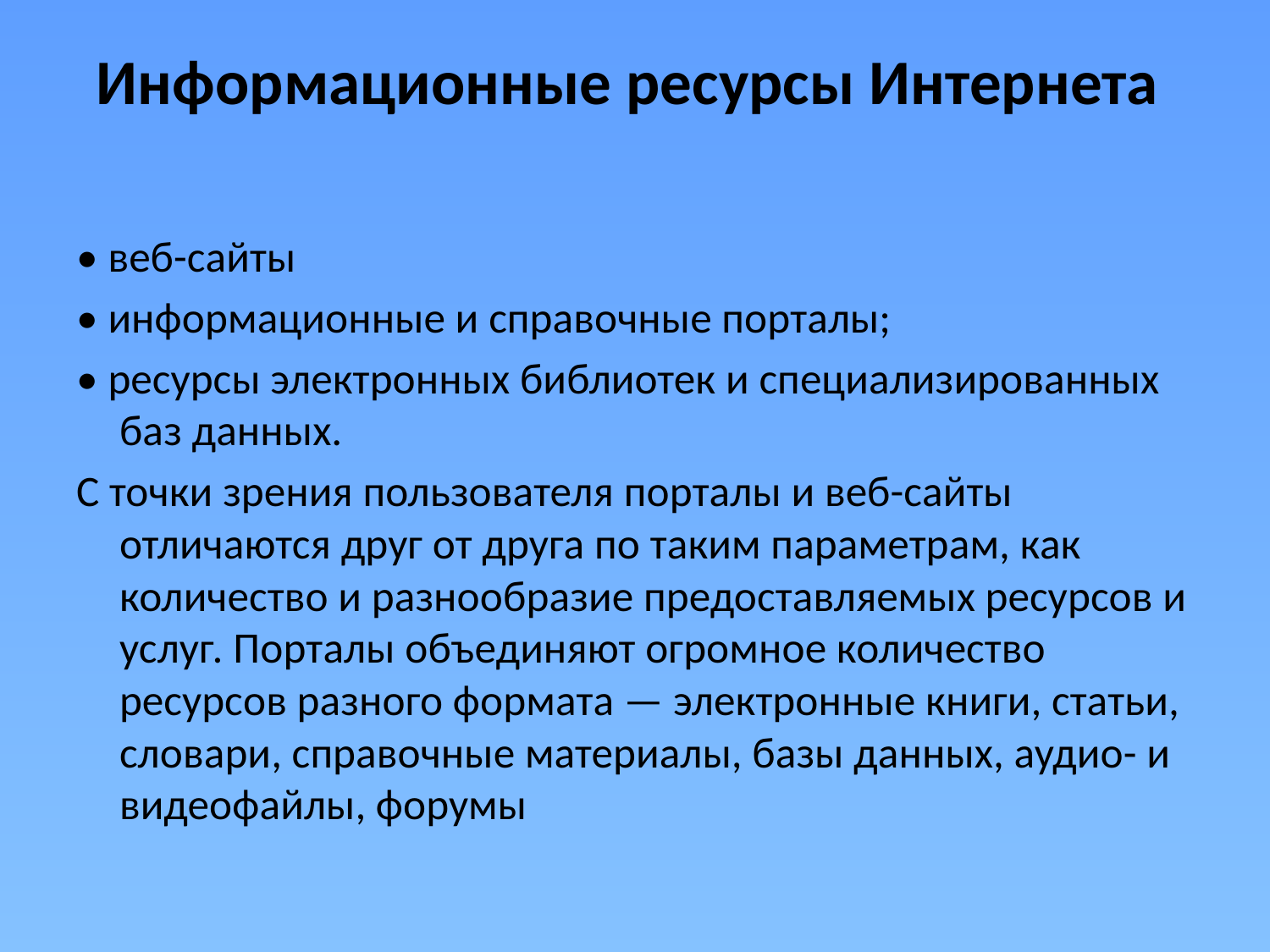

# Информационные ресурсы Интернета
• веб-сайты
• информационные и справочные порталы;
• ресурсы электронных библиотек и специализированных баз данных.
С точки зрения пользователя порталы и веб-сайты отличаются друг от друга по таким параметрам, как количество и разнообразие предоставляемых ресурсов и услуг. Порталы объединяют огромное количество ресурсов разного формата — электронные книги, статьи, словари, справочные материалы, базы данных, аудио- и видеофайлы, форумы